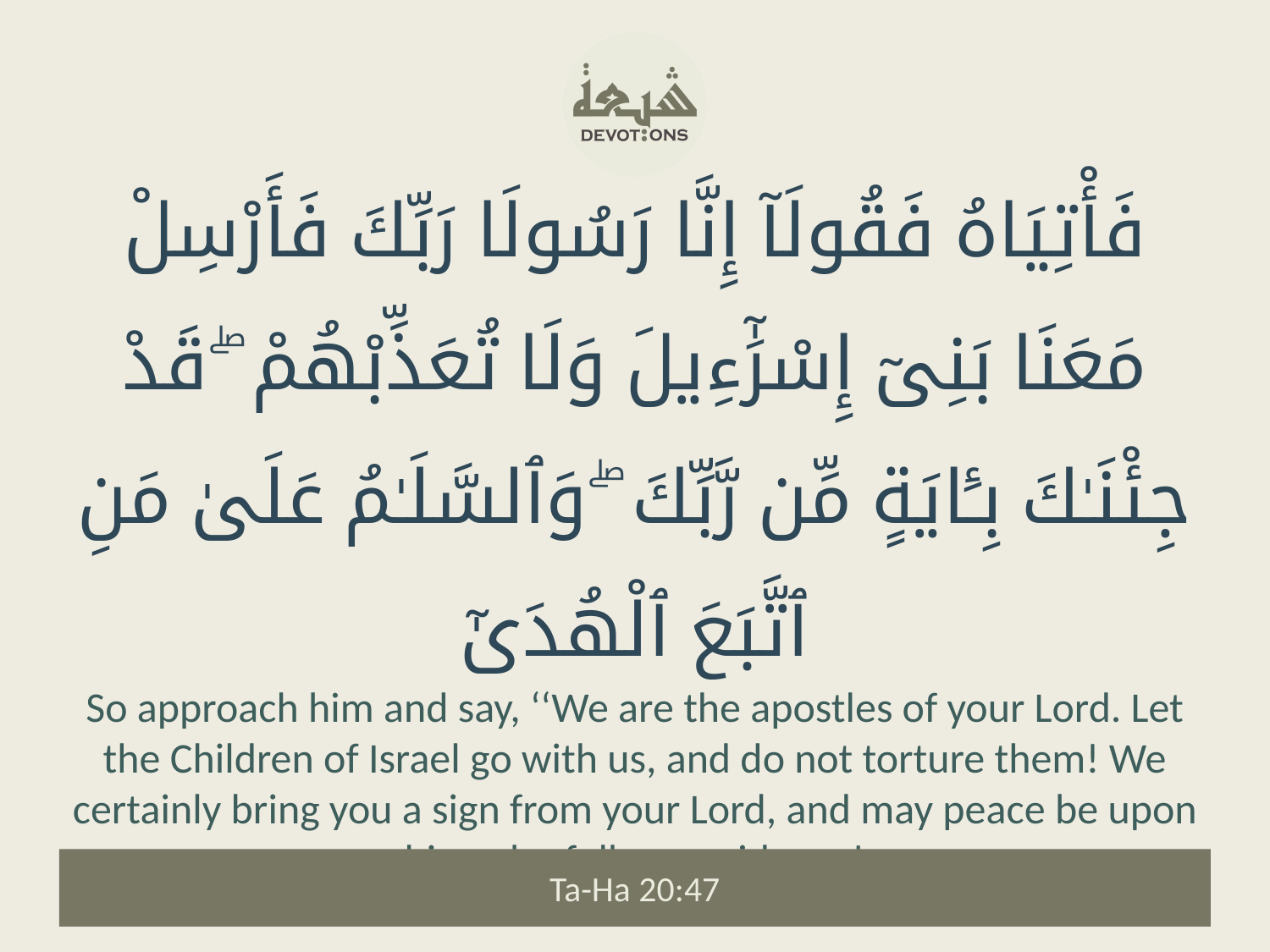

فَأْتِيَاهُ فَقُولَآ إِنَّا رَسُولَا رَبِّكَ فَأَرْسِلْ مَعَنَا بَنِىٓ إِسْرَٰٓءِيلَ وَلَا تُعَذِّبْهُمْ ۖ قَدْ جِئْنَـٰكَ بِـَٔايَةٍ مِّن رَّبِّكَ ۖ وَٱلسَّلَـٰمُ عَلَىٰ مَنِ ٱتَّبَعَ ٱلْهُدَىٰٓ
So approach him and say, ‘‘We are the apostles of your Lord. Let the Children of Israel go with us, and do not torture them! We certainly bring you a sign from your Lord, and may peace be upon him who follows guidance!
Ta-Ha 20:47